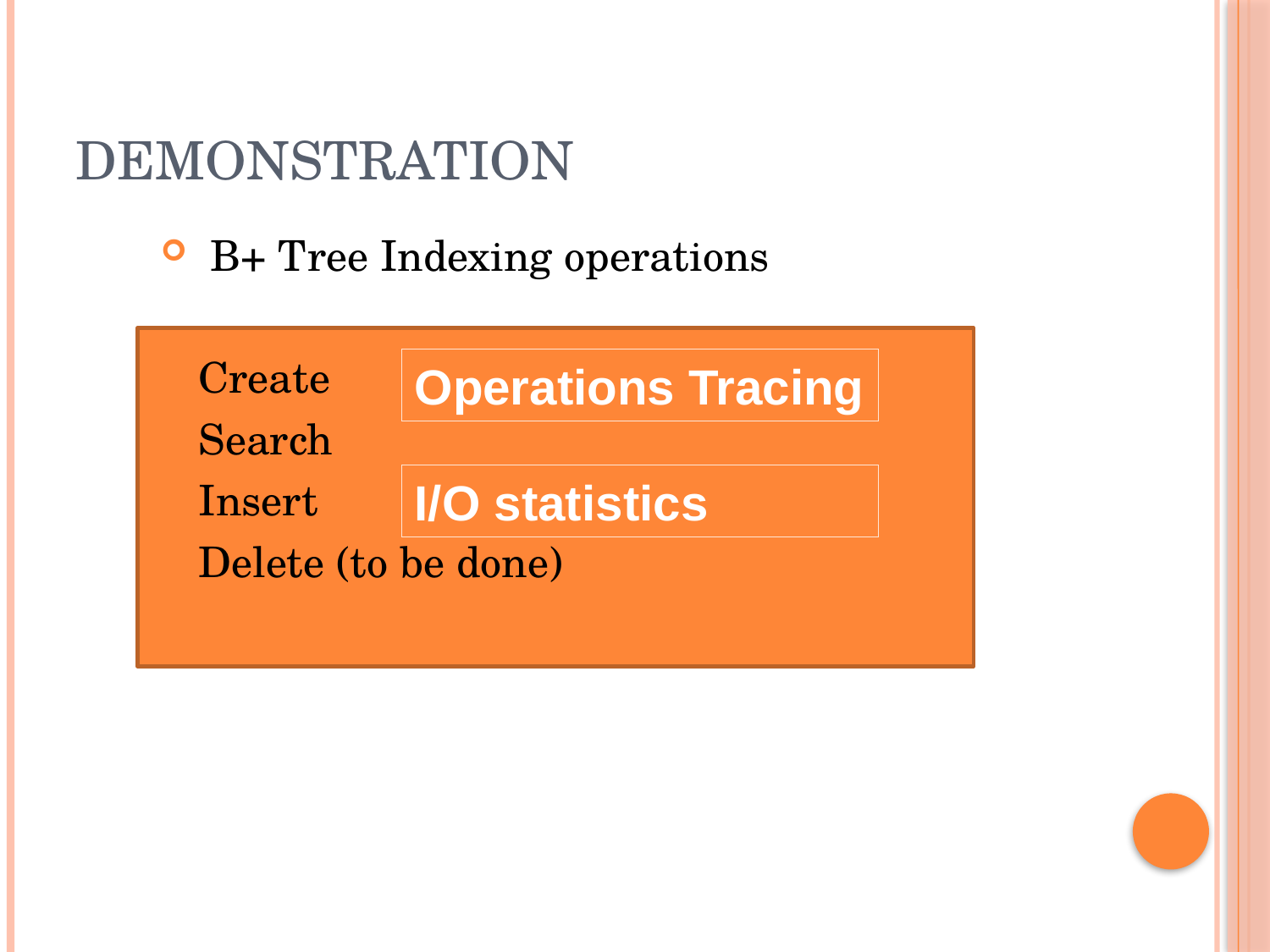

# Demonstration
 B+ Tree Indexing operations

Create
Search
Insert
Delete (to be done)

Operations Tracing
I/O statistics